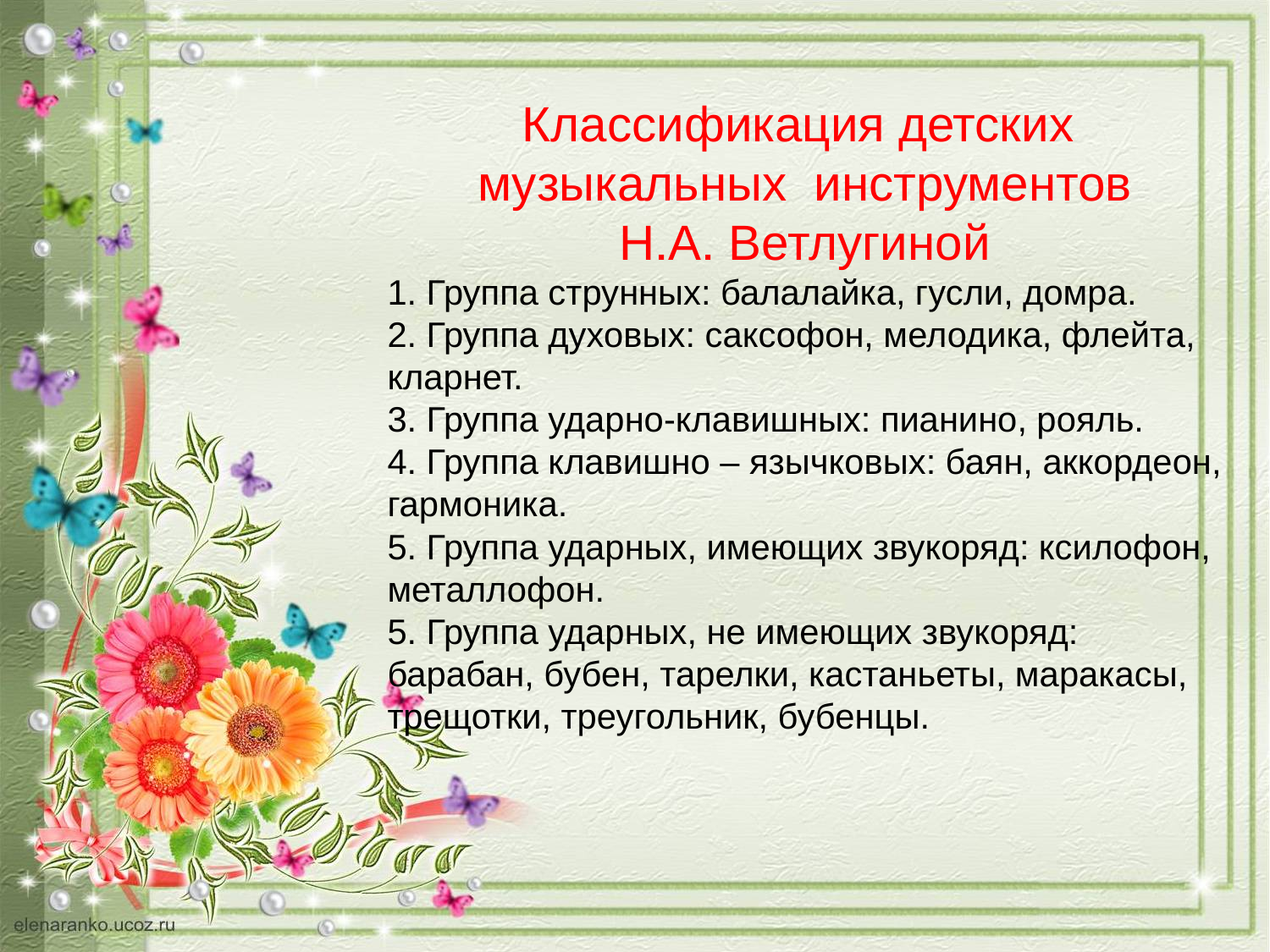

Классификация детских  музыкальных  инструментов
 Н.А. Ветлугиной
1. Группа струнных: балалайка, гусли, домра.
2. Группа духовых: саксофон, мелодика, флейта, кларнет.
3. Группа ударно-клавишных: пианино, рояль.
4. Группа клавишно – язычковых: баян, аккордеон, гармоника.
5. Группа ударных, имеющих звукоряд: ксилофон, металлофон.
5. Группа ударных, не имеющих звукоряд: барабан, бубен, тарелки, кастаньеты, маракасы, трещотки, треугольник, бубенцы.